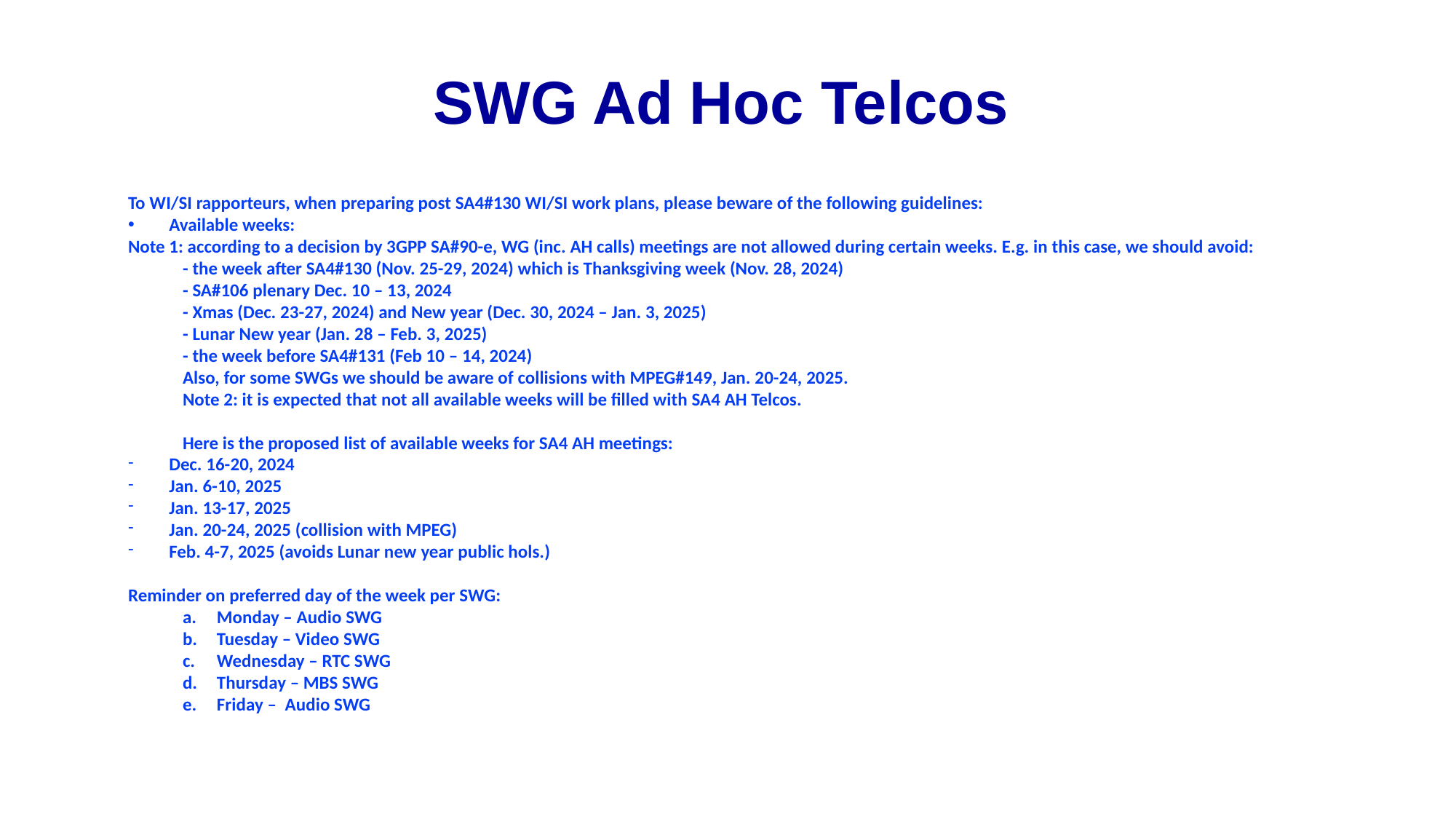

# SWG Ad Hoc Telcos

To WI/SI rapporteurs, when preparing post SA4#130 WI/SI work plans, please beware of the following guidelines:
Available weeks:
Note 1: according to a decision by 3GPP SA#90-e, WG (inc. AH calls) meetings are not allowed during certain weeks. E.g. in this case, we should avoid:
- the week after SA4#130 (Nov. 25-29, 2024) which is Thanksgiving week (Nov. 28, 2024)
- SA#106 plenary Dec. 10 – 13, 2024
- Xmas (Dec. 23-27, 2024) and New year (Dec. 30, 2024 – Jan. 3, 2025)
- Lunar New year (Jan. 28 – Feb. 3, 2025)
- the week before SA4#131 (Feb 10 – 14, 2024)
Also, for some SWGs we should be aware of collisions with MPEG#149, Jan. 20-24, 2025.
Note 2: it is expected that not all available weeks will be filled with SA4 AH Telcos.

Here is the proposed list of available weeks for SA4 AH meetings:
Dec. 16-20, 2024
Jan. 6-10, 2025
Jan. 13-17, 2025
Jan. 20-24, 2025 (collision with MPEG)
Feb. 4-7, 2025 (avoids Lunar new year public hols.)

Reminder on preferred day of the week per SWG:
Monday – Audio SWG
Tuesday – Video SWG
Wednesday – RTC SWG
Thursday – MBS SWG
Friday –  Audio SWG